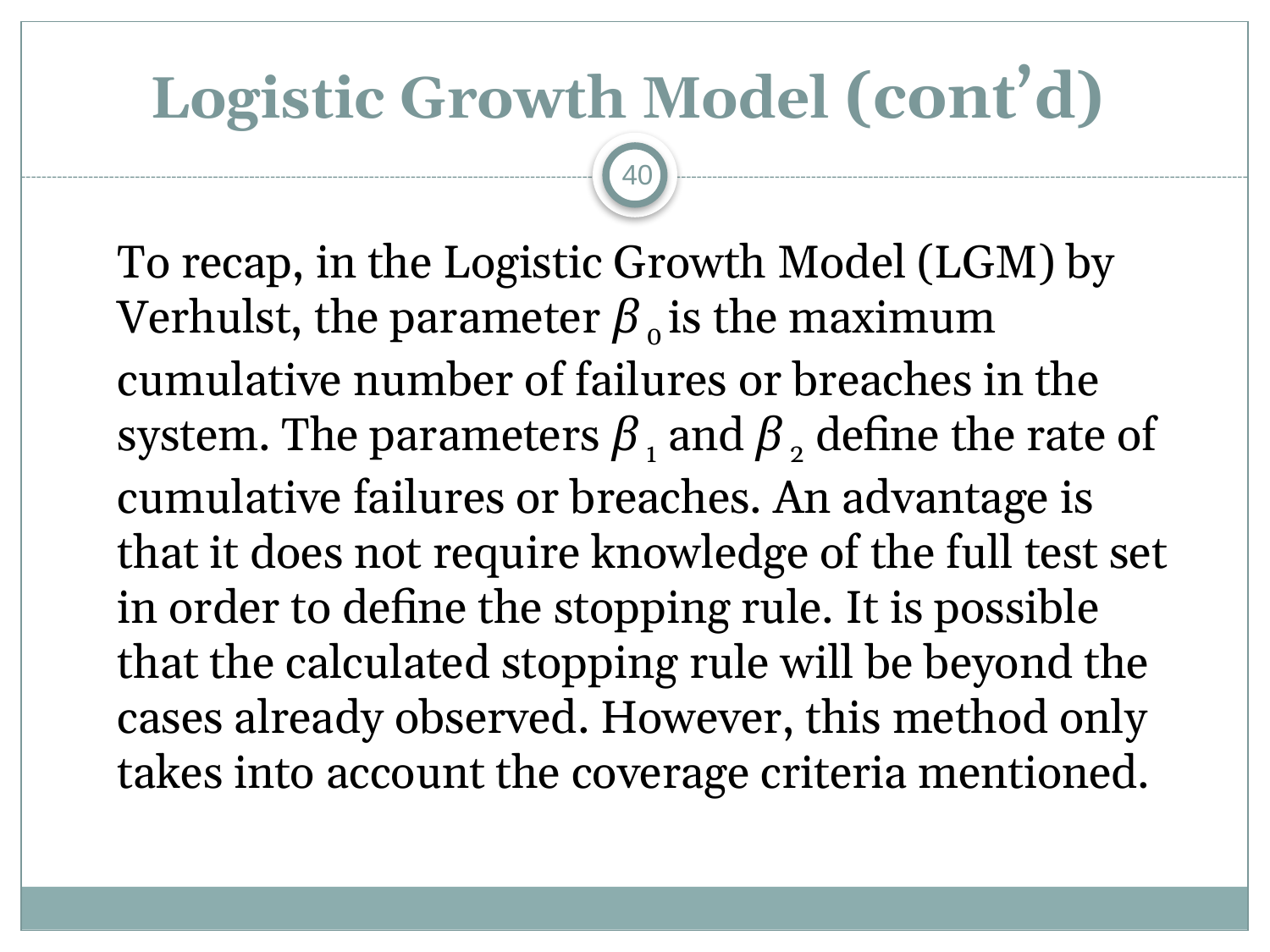

# Logistic Growth Model (cont’d)
40
To recap, in the Logistic Growth Model (LGM) by Verhulst, the parameter β 0 is the maximum cumulative number of failures or breaches in the system. The parameters β 1 and β 2 define the rate of cumulative failures or breaches. An advantage is that it does not require knowledge of the full test set in order to define the stopping rule. It is possible that the calculated stopping rule will be beyond the cases already observed. However, this method only takes into account the coverage criteria mentioned.